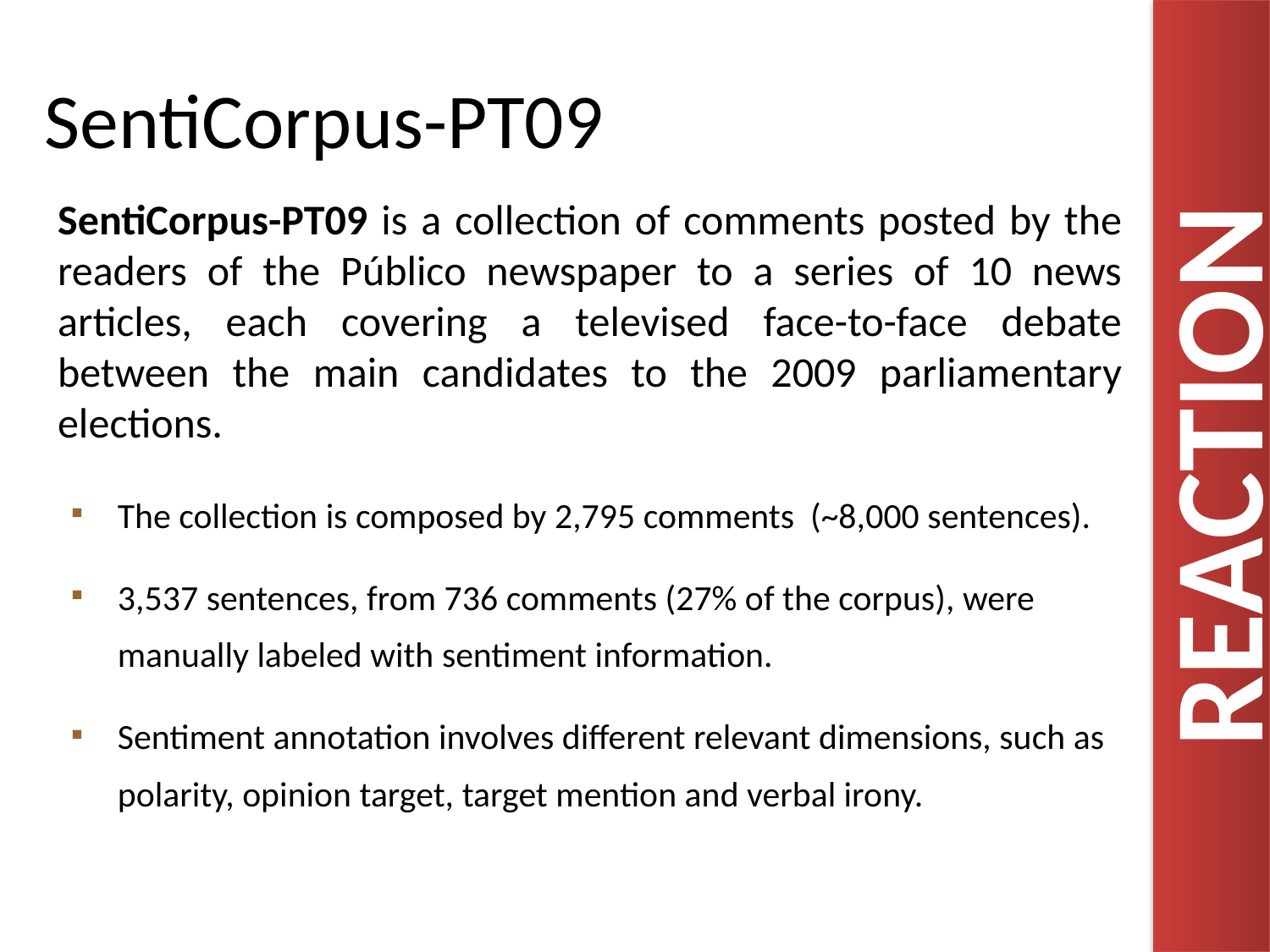

# SentiCorpus-PT09
SentiCorpus-PT09 is a collection of comments posted by the readers of the Público newspaper to a series of 10 news articles, each covering a televised face-to-face debate between the main candidates to the 2009 parliamentary elections.
The collection is composed by 2,795 comments  (~8,000 sentences).
3,537 sentences, from 736 comments (27% of the corpus), were manually labeled with sentiment information.
Sentiment annotation involves different relevant dimensions, such as polarity, opinion target, target mention and verbal irony.